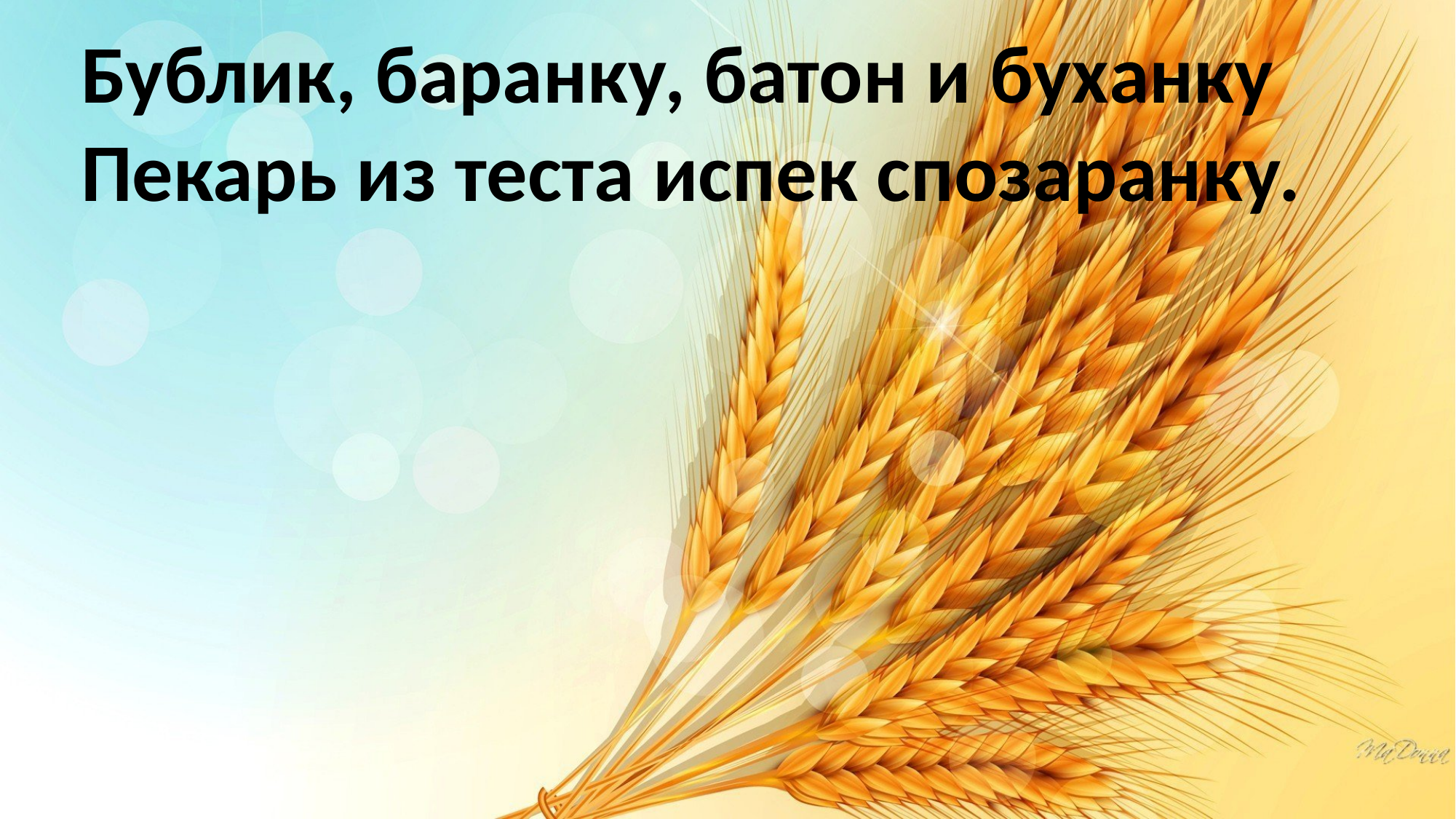

Бублик, баранку, батон и буханку
Пекарь из теста испек спозаранку.